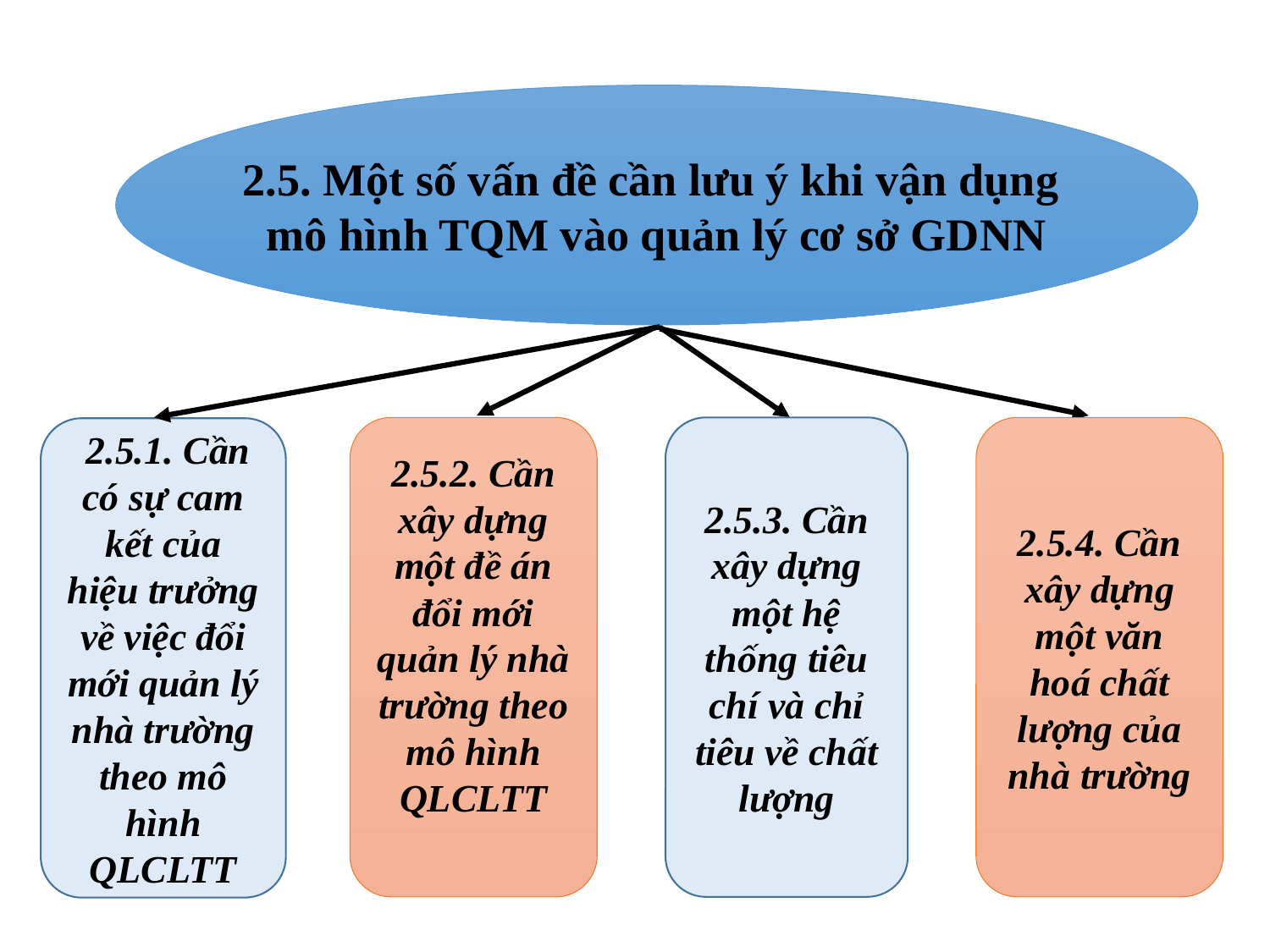

2.5. Một số vấn đề cần lưu ý khi vận dụng
mô hình TQM vào quản lý cơ sở GDNN

2.5.2. Cần xây dựng một đề án đổi mới quản lý nhà trường theo mô hình QLCLTT

2.5.4. Cần xây dựng một văn hoá chất lượng của nhà trường
2.5.3. Cần xây dựng một hệ thống tiêu chí và chỉ tiêu về chất lượng
 2.5.1. Cần có sự cam kết của hiệu trưởng về việc đổi mới quản lý nhà trường theo mô hình QLCLTT